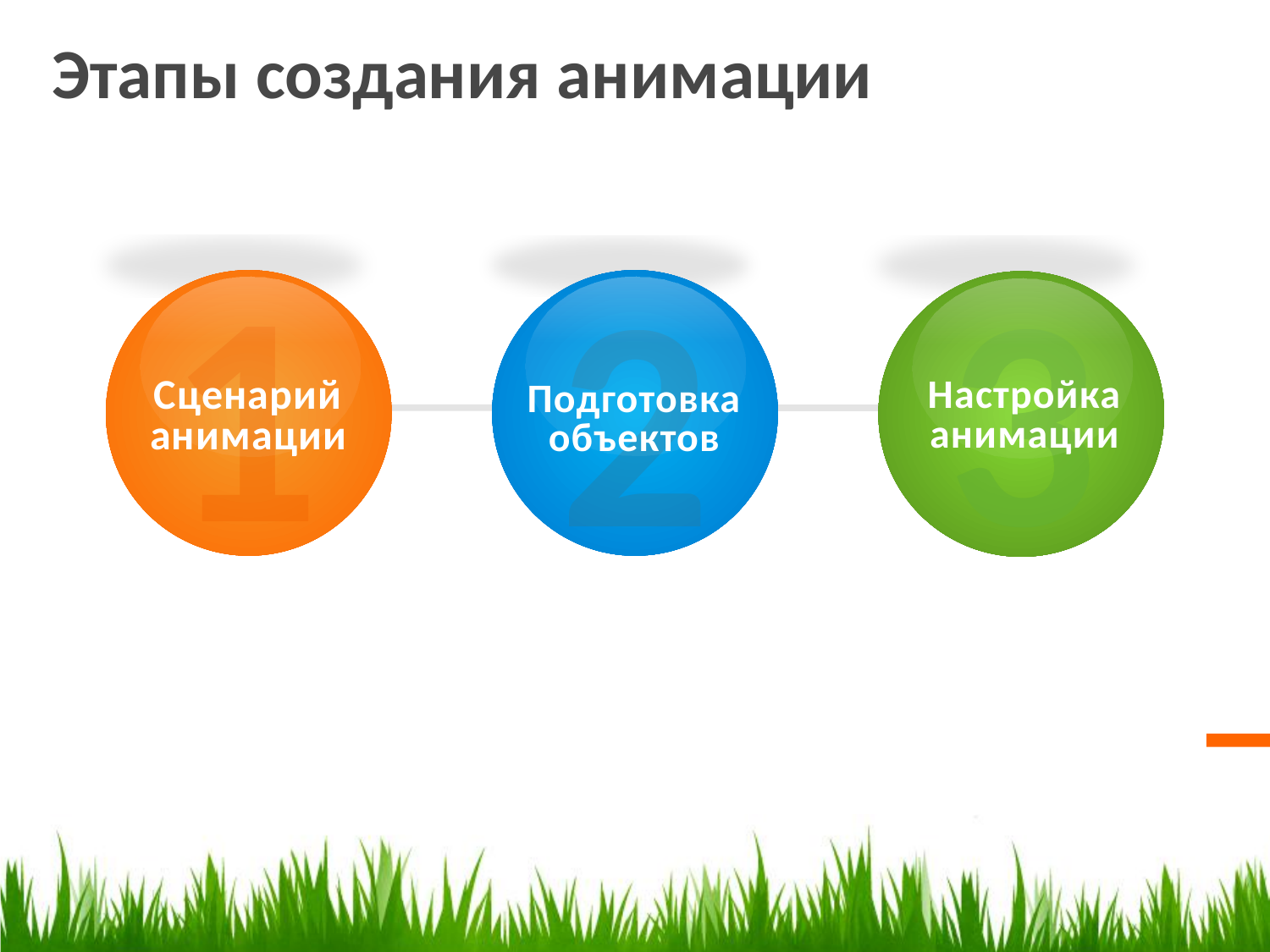

Этапы создания анимации
1

Сценарий анимации
3

Настройка анимации
2

Подготовка объектов